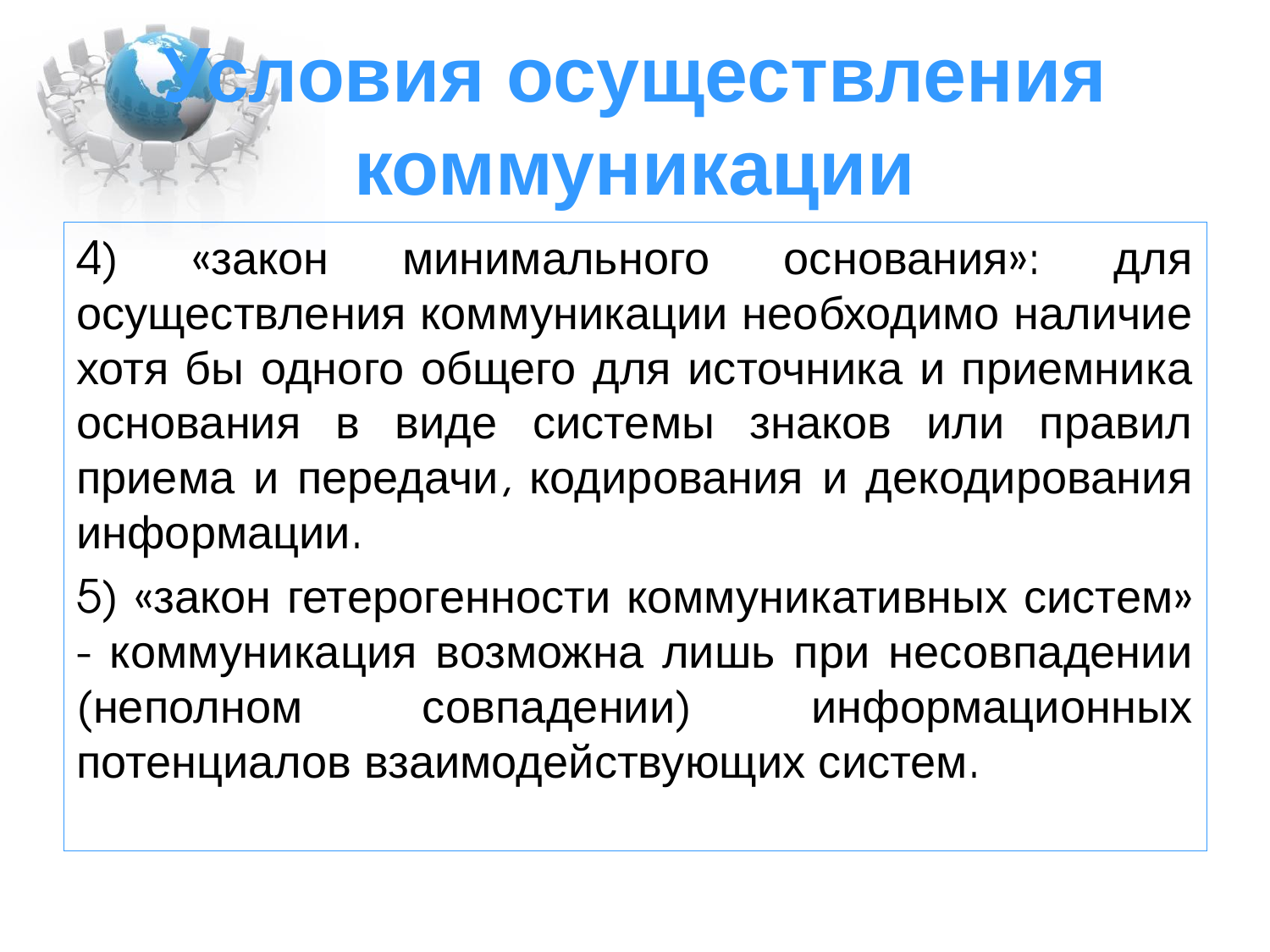

# Условия осуществления коммуникации
4) «закон минимального основания»: для осуществления коммуникации необходимо наличие хотя бы одного общего для источника и приемника основания в виде системы знаков или правил приема и передачи, кодирования и декодирования информации.
5) «закон гетерогенности коммуникативных систем» - коммуникация возможна лишь при несовпадении (неполном совпадении) информационных потенциалов взаимодействующих систем.